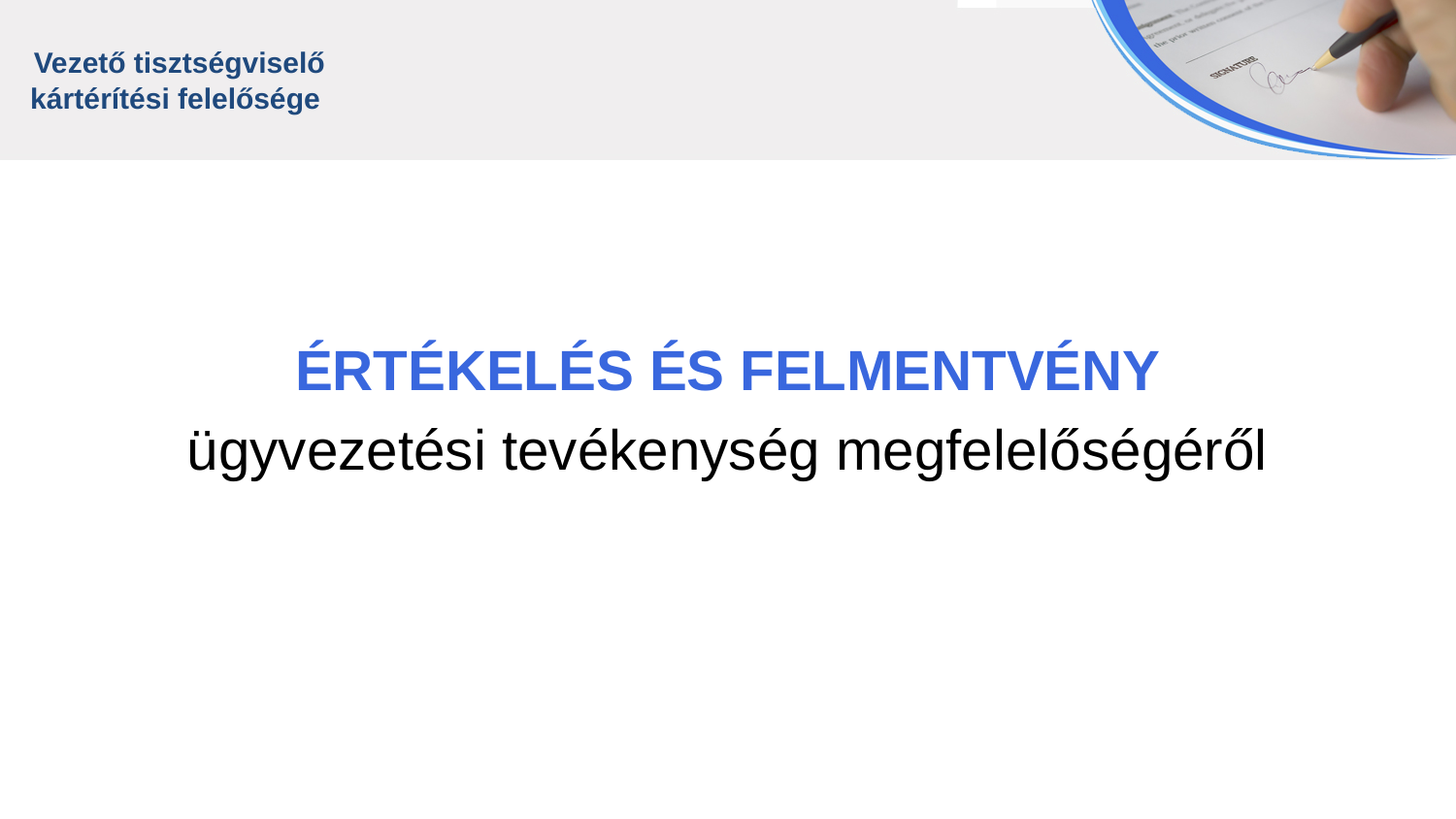

Vezető tisztségviselő
  kártérítési felelősége

ÉRTÉKELÉS ÉS FELMENTVÉNY
ügyvezetési tevékenység megfelelőségéről